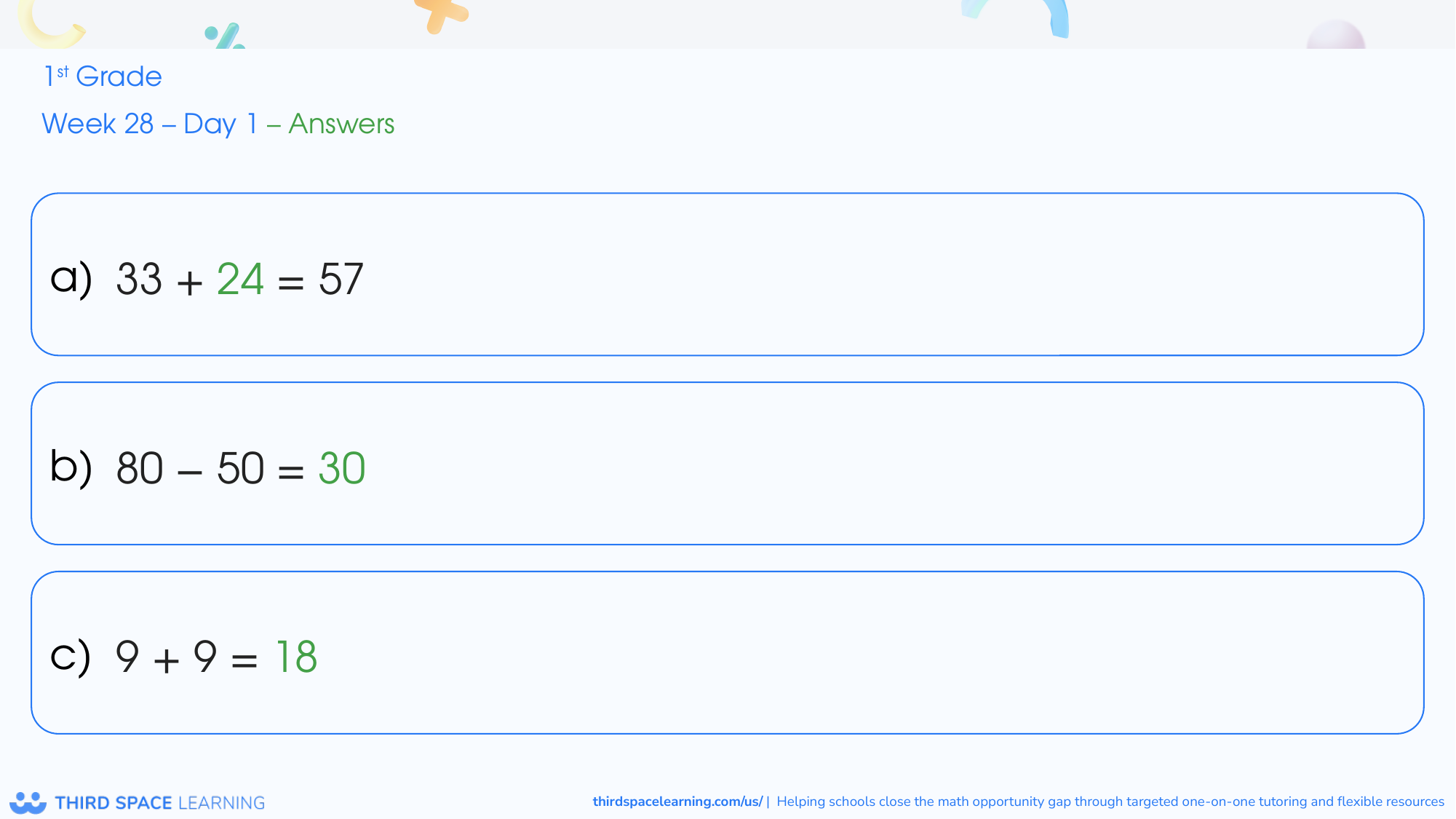

1st Grade
Week 28 – Day 1 – Answers
33 + 24 = 57
80 − 50 = 30
9 + 9 = 18